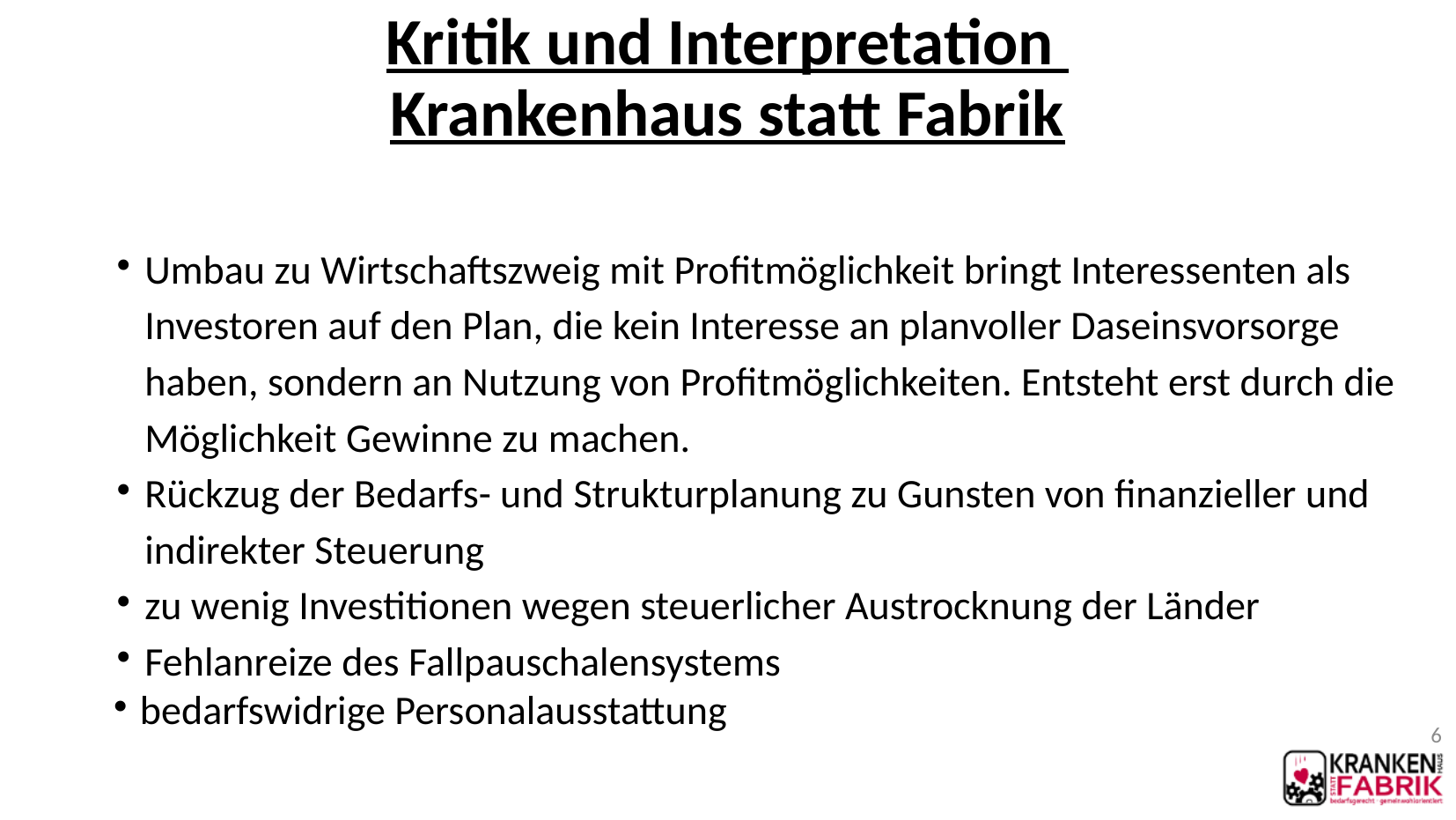

Kritik und Interpretation
Krankenhaus statt Fabrik
Umbau zu Wirtschaftszweig mit Profitmöglichkeit bringt Interessenten als Investoren auf den Plan, die kein Interesse an planvoller Daseinsvorsorge haben, sondern an Nutzung von Profitmöglichkeiten. Entsteht erst durch die Möglichkeit Gewinne zu machen.
Rückzug der Bedarfs- und Strukturplanung zu Gunsten von finanzieller und indirekter Steuerung
zu wenig Investitionen wegen steuerlicher Austrocknung der Länder
Fehlanreize des Fallpauschalensystems
bedarfswidrige Personalausstattung

6